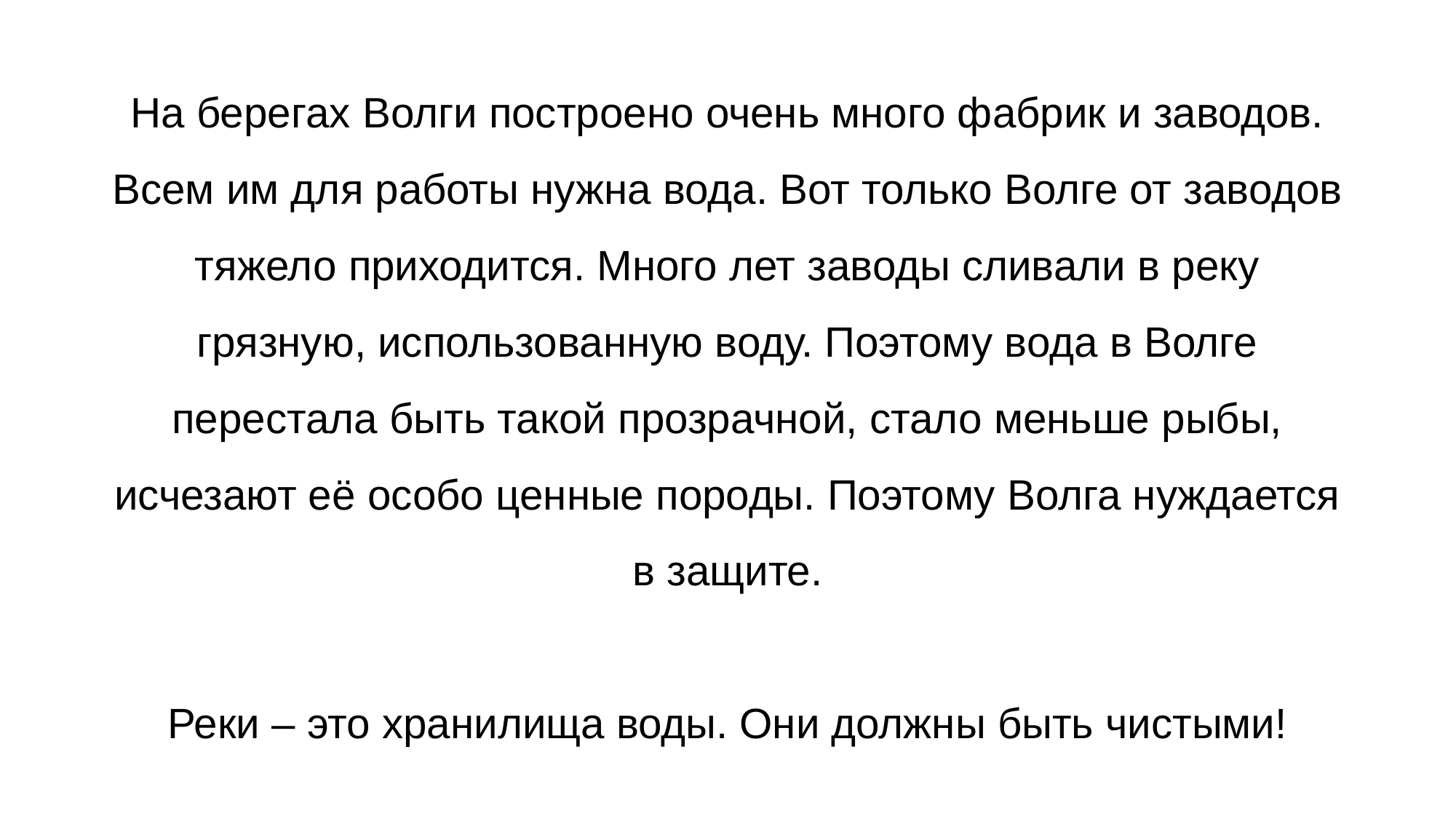

# На берегах Волги построено очень много фабрик и заводов. Всем им для работы нужна вода. Вот только Волге от заводов тяжело приходится. Много лет заводы сливали в реку грязную, использованную воду. Поэтому вода в Волге перестала быть такой прозрачной, стало меньше рыбы, исчезают её особо ценные породы. Поэтому Волга нуждается в защите.   Реки – это хранилища воды. Они должны быть чистыми!